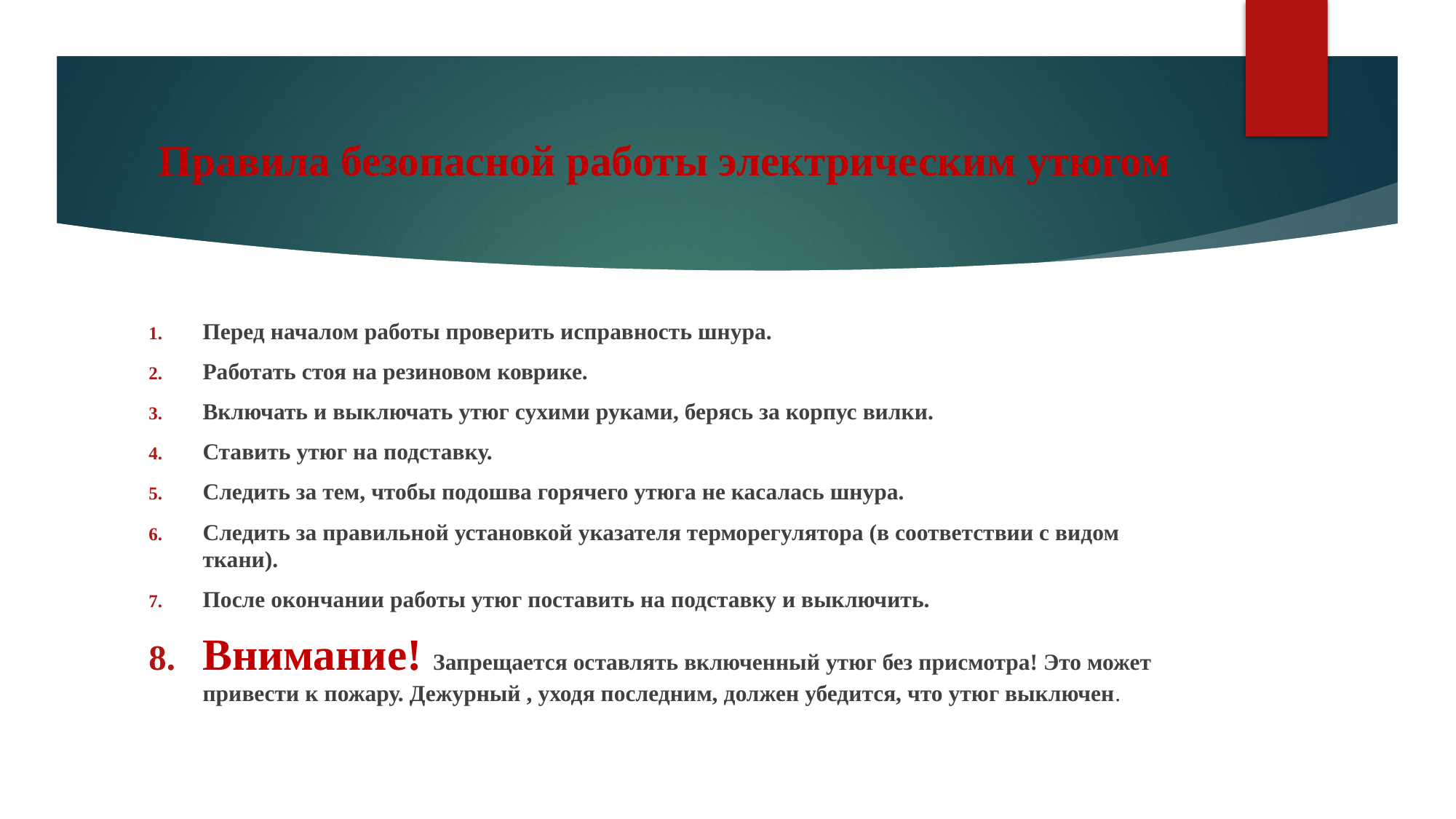

# Правила безопасной работы электрическим утюгом
Перед началом работы проверить исправность шнура.
Работать стоя на резиновом коврике.
Включать и выключать утюг сухими руками, берясь за корпус вилки.
Ставить утюг на подставку.
Следить за тем, чтобы подошва горячего утюга не касалась шнура.
Следить за правильной установкой указателя терморегулятора (в соответствии с видом ткани).
После окончании работы утюг поставить на подставку и выключить.
Внимание! Запрещается оставлять включенный утюг без присмотра! Это может привести к пожару. Дежурный , уходя последним, должен убедится, что утюг выключен.